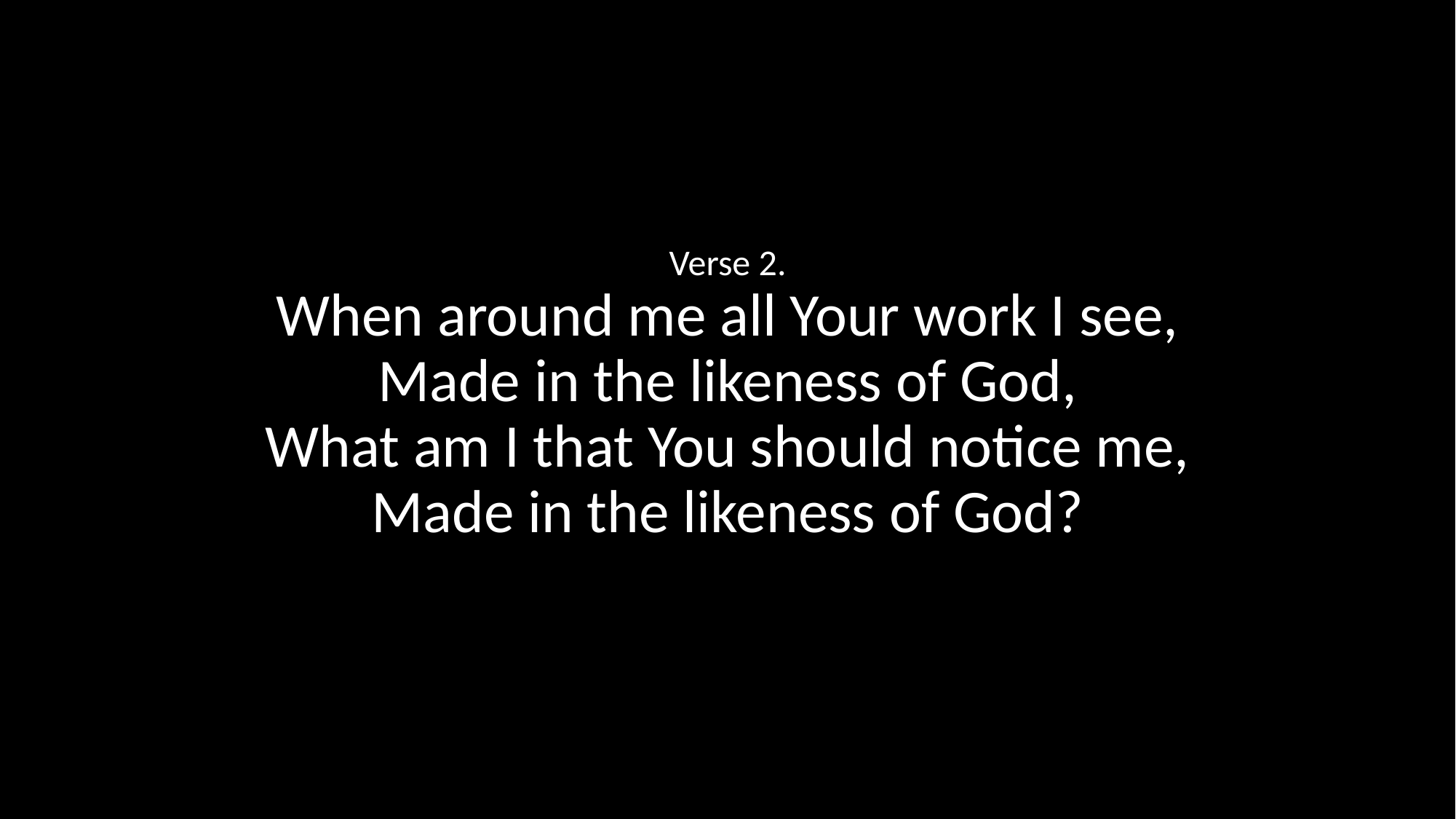

Verse 2.
When around me all Your work I see,
Made in the likeness of God,
What am I that You should notice me,
Made in the likeness of God?